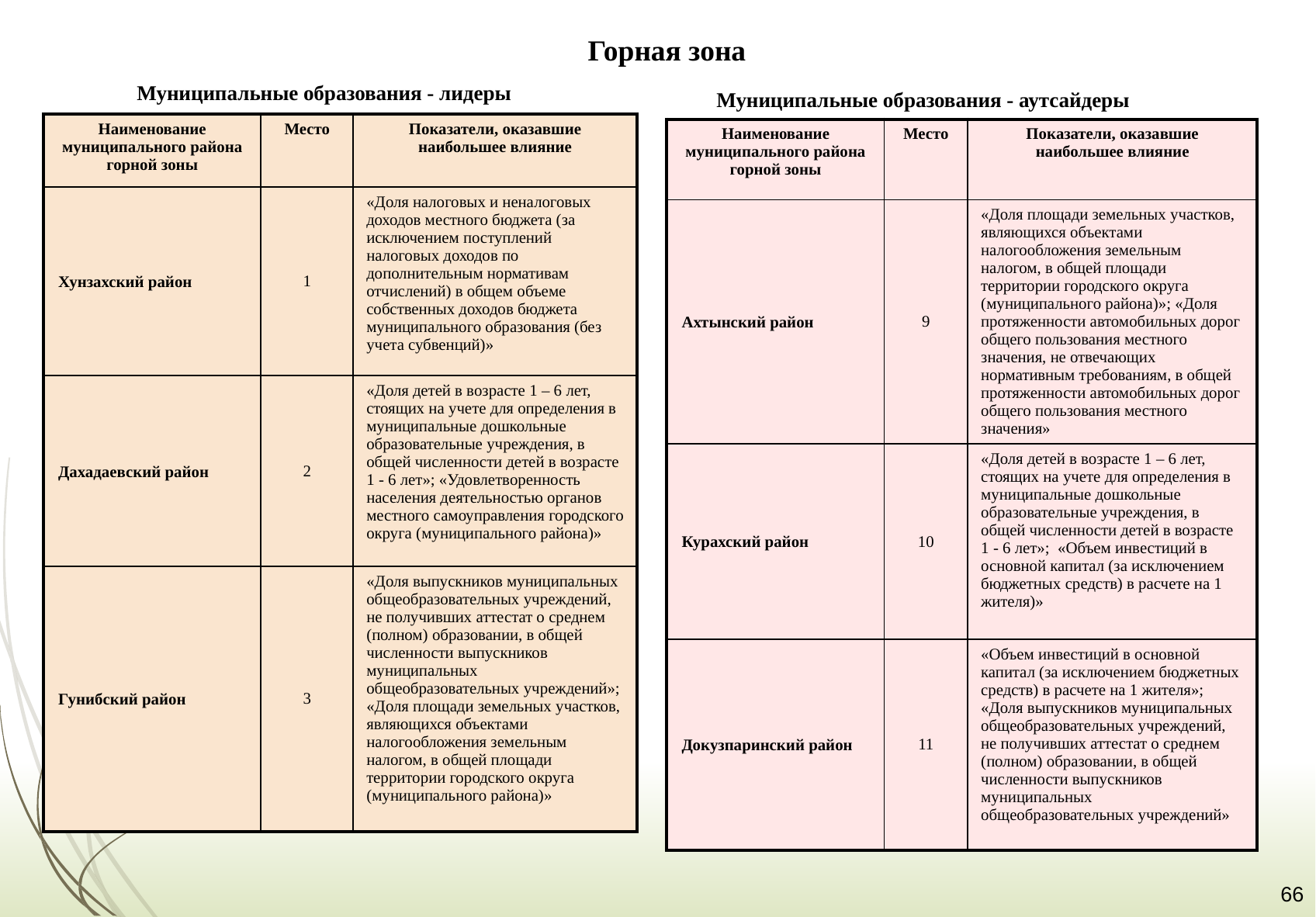

Горная зона
Муниципальные образования - лидеры
Муниципальные образования - аутсайдеры
| Наименование муниципального района горной зоны | Место | Показатели, оказавшие наибольшее влияние |
| --- | --- | --- |
| Хунзахский район | 1 | «Доля налоговых и неналоговых доходов местного бюджета (за исключением поступлений налоговых доходов по дополнительным нормативам отчислений) в общем объеме собственных доходов бюджета муниципального образования (без учета субвенций)» |
| Дахадаевский район | 2 | «Доля детей в возрасте 1 – 6 лет, стоящих на учете для определения в муниципальные дошкольные образовательные учреждения, в общей численности детей в возрасте 1 - 6 лет»; «Удовлетворенность населения деятельностью органов местного самоуправления городского округа (муниципального района)» |
| Гунибский район | 3 | «Доля выпускников муниципальных общеобразовательных учреждений, не получивших аттестат о среднем (полном) образовании, в общей численности выпускников муниципальных общеобразовательных учреждений»; «Доля площади земельных участков, являющихся объектами налогообложения земельным налогом, в общей площади территории городского округа (муниципального района)» |
| Наименование муниципального района горной зоны | Место | Показатели, оказавшие наибольшее влияние |
| --- | --- | --- |
| Ахтынский район | 9 | «Доля площади земельных участков, являющихся объектами налогообложения земельным налогом, в общей площади территории городского округа (муниципального района)»; «Доля протяженности автомобильных дорог общего пользования местного значения, не отвечающих нормативным требованиям, в общей протяженности автомобильных дорог общего пользования местного значения» |
| Курахский район | 10 | «Доля детей в возрасте 1 – 6 лет, стоящих на учете для определения в муниципальные дошкольные образовательные учреждения, в общей численности детей в возрасте 1 - 6 лет»; «Объем инвестиций в основной капитал (за исключением бюджетных средств) в расчете на 1 жителя)» |
| Докузпаринский район | 11 | «Объем инвестиций в основной капитал (за исключением бюджетных средств) в расчете на 1 жителя»; «Доля выпускников муниципальных общеобразовательных учреждений, не получивших аттестат о среднем (полном) образовании, в общей численности выпускников муниципальных общеобразовательных учреждений» |
66